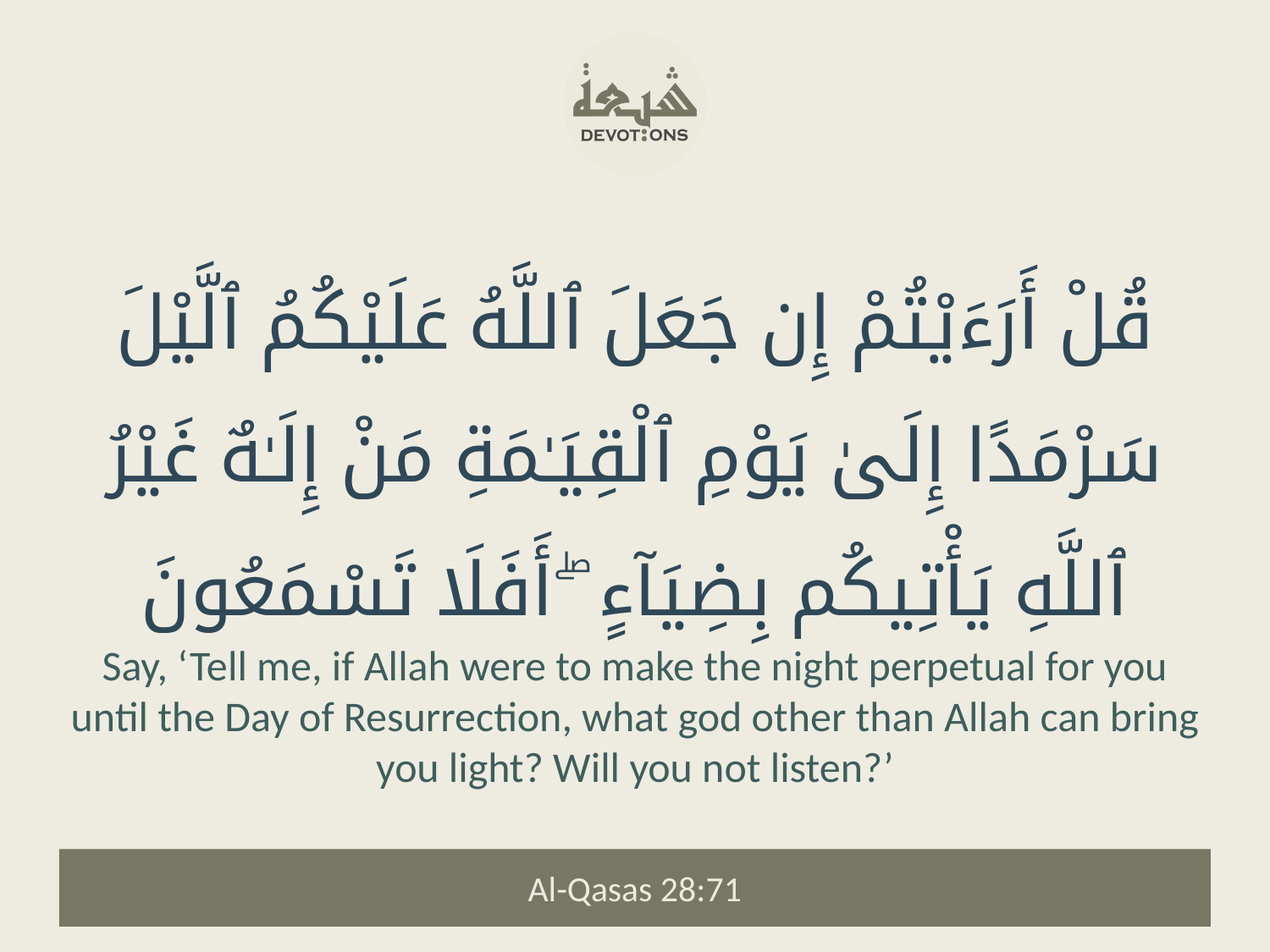

قُلْ أَرَءَيْتُمْ إِن جَعَلَ ٱللَّهُ عَلَيْكُمُ ٱلَّيْلَ سَرْمَدًا إِلَىٰ يَوْمِ ٱلْقِيَـٰمَةِ مَنْ إِلَـٰهٌ غَيْرُ ٱللَّهِ يَأْتِيكُم بِضِيَآءٍ ۖ أَفَلَا تَسْمَعُونَ
Say, ‘Tell me, if Allah were to make the night perpetual for you until the Day of Resurrection, what god other than Allah can bring you light? Will you not listen?’
Al-Qasas 28:71